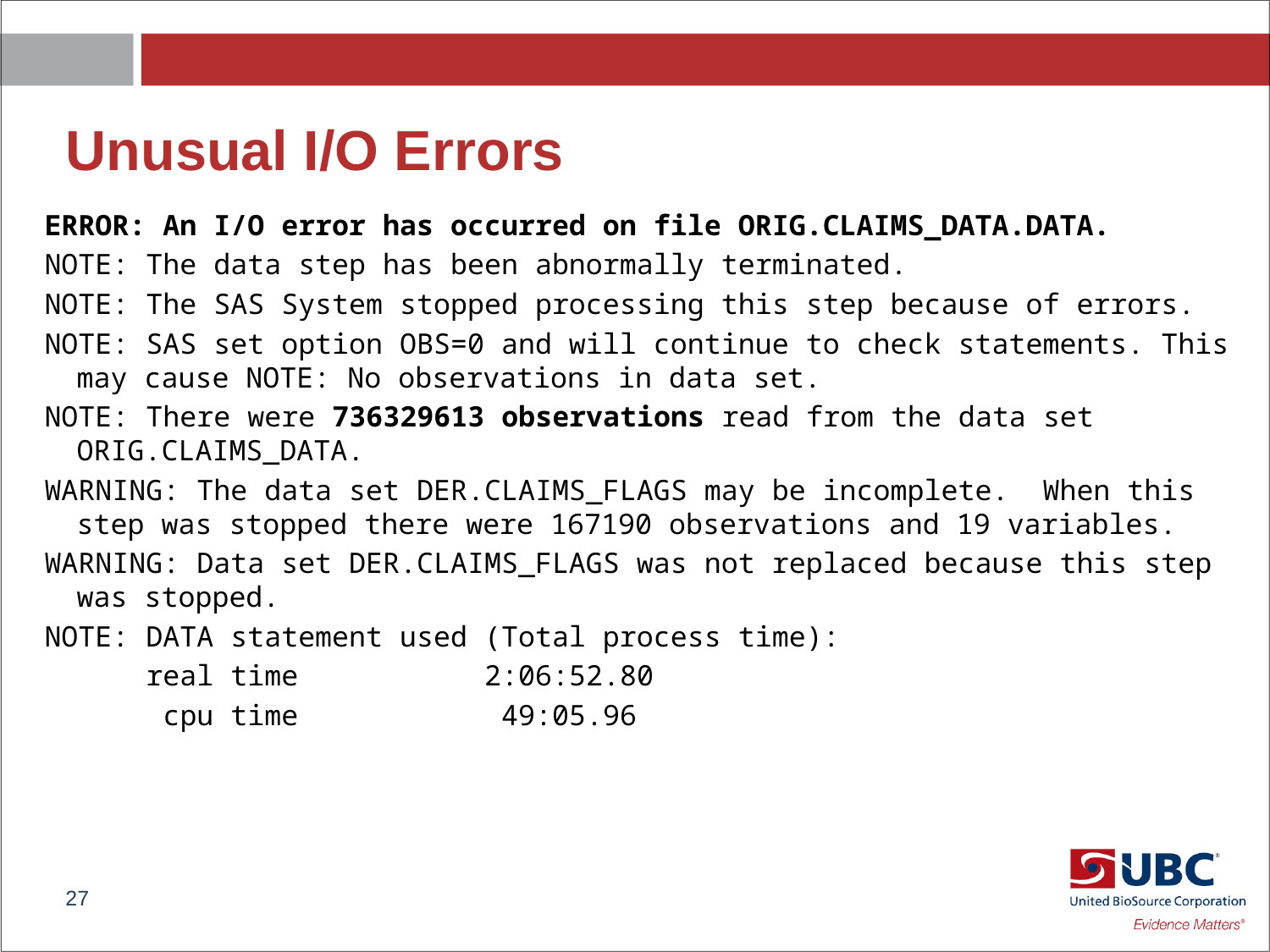

# Unusual I/O Errors
ERROR: An I/O error has occurred on file ORIG.CLAIMS_DATA.DATA.
NOTE: The data step has been abnormally terminated.
NOTE: The SAS System stopped processing this step because of errors.
NOTE: SAS set option OBS=0 and will continue to check statements. This may cause NOTE: No observations in data set.
NOTE: There were 736329613 observations read from the data set ORIG.CLAIMS_DATA.
WARNING: The data set DER.CLAIMS_FLAGS may be incomplete.  When this step was stopped there were 167190 observations and 19 variables.
WARNING: Data set DER.CLAIMS_FLAGS was not replaced because this step was stopped.
NOTE: DATA statement used (Total process time):
      real time           2:06:52.80
       cpu time            49:05.96
27